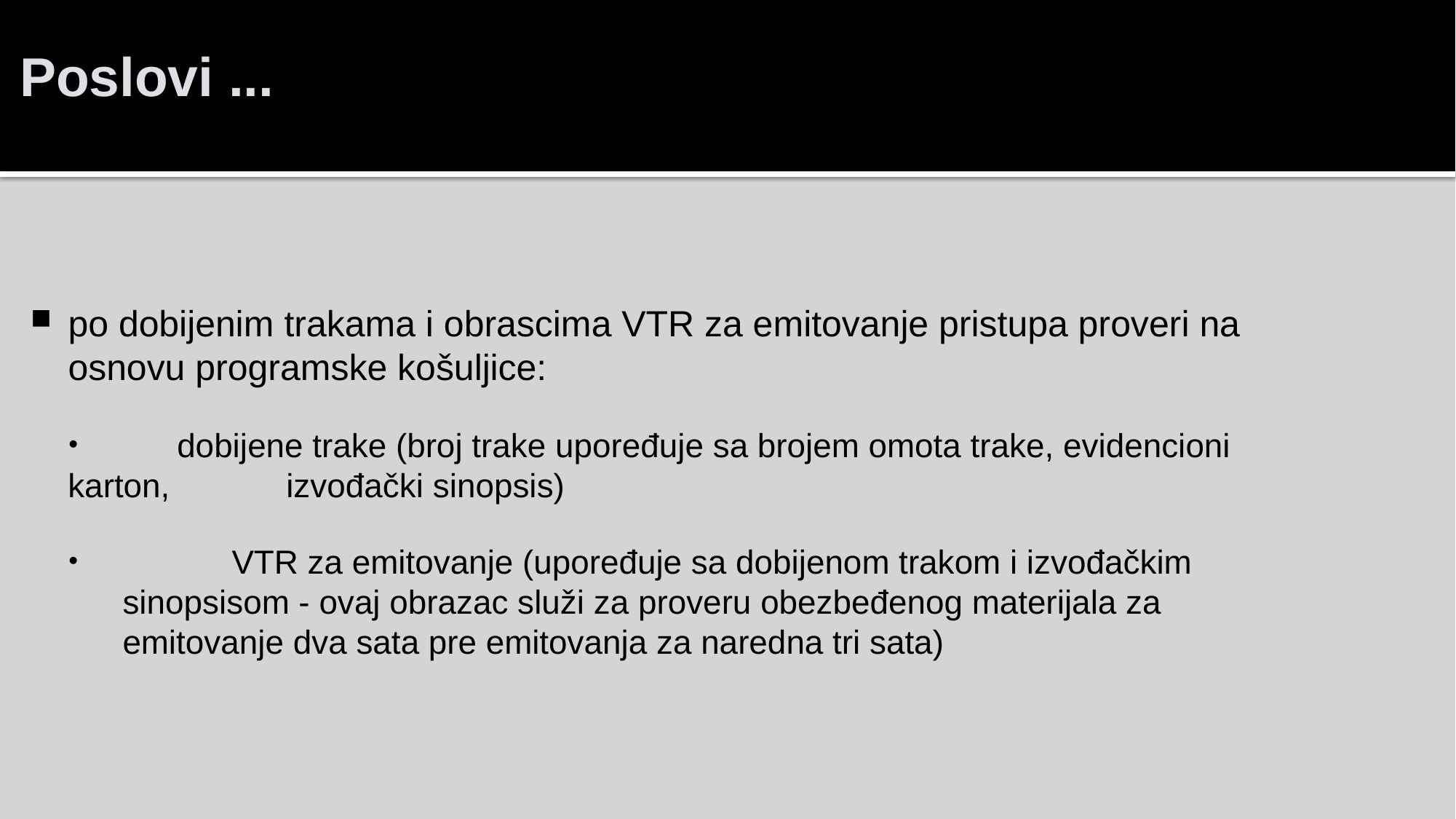

Poslovi ...

po dobijenim trakama i obrascima VTR za emitovanje pristupa proveri na osnovu programske košuljice:

	dobijene trake (broj trake upoređuje sa brojem omota trake, evidencioni karton,  	izvođački sinopsis)

	VTR za emitovanje (upoređuje sa dobijenom trakom i izvođačkim sinopsisom - ovaj obrazac služi za proveru obezbeđenog materijala za emitovanje dva sata pre emitovanja za naredna tri sata)